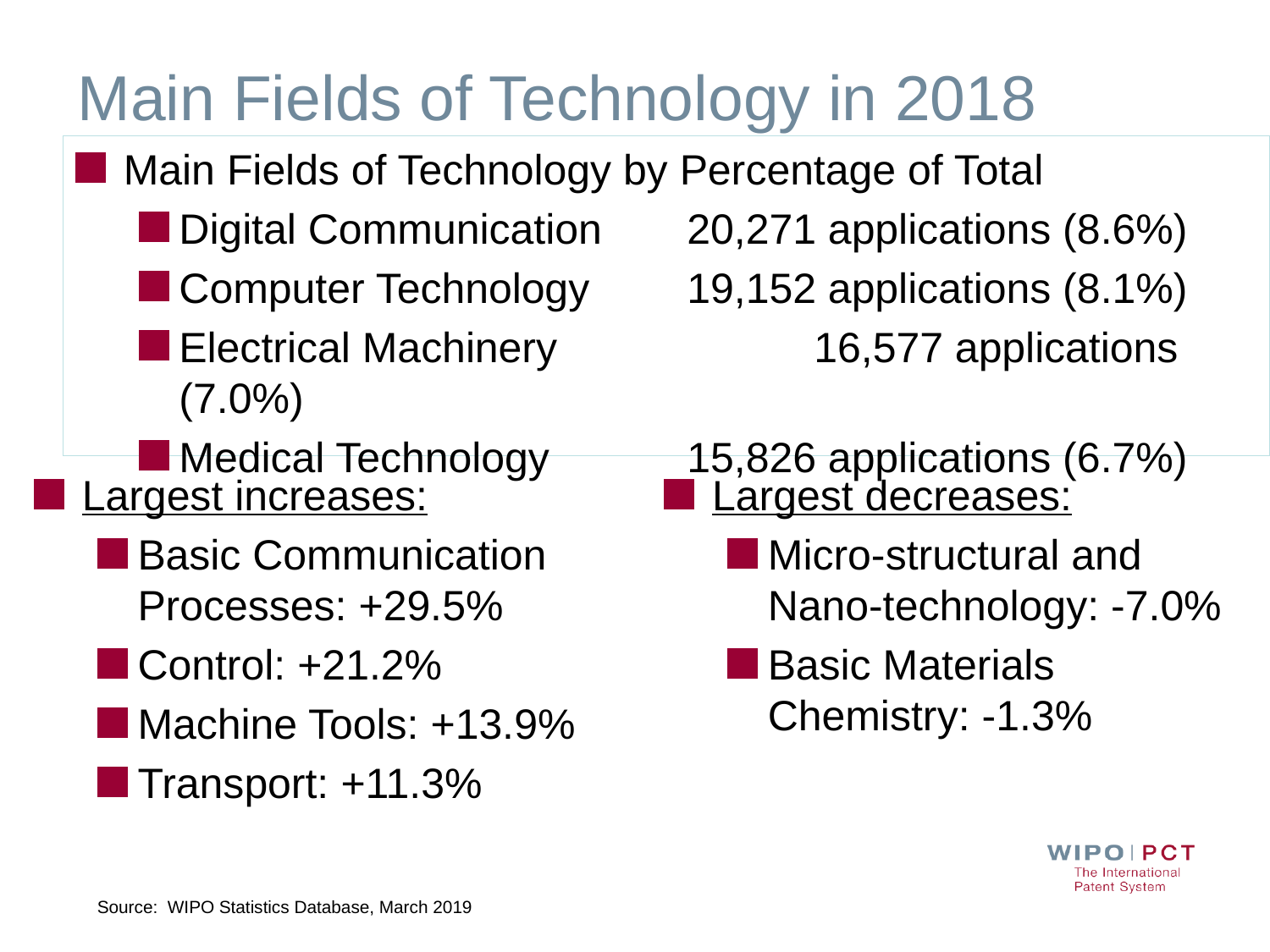

# Main Fields of Technology in 2018
Main Fields of Technology by Percentage of Total
Digital Communication 	20,271 applications (8.6%)
Computer Technology	19,152 applications (8.1%)
Electrical Machinery 		16,577 applications (7.0%)
Medical Technology		15,826 applications (6.7%)

Largest increases:
Basic Communication Processes: +29.5%
Control: +21.2%
Machine Tools: +13.9%
Transport: +11.3%

Largest decreases:
Micro-structural and Nano-technology: -7.0%
Basic Materials Chemistry: -1.3%

Source:  WIPO Statistics Database, March 2019